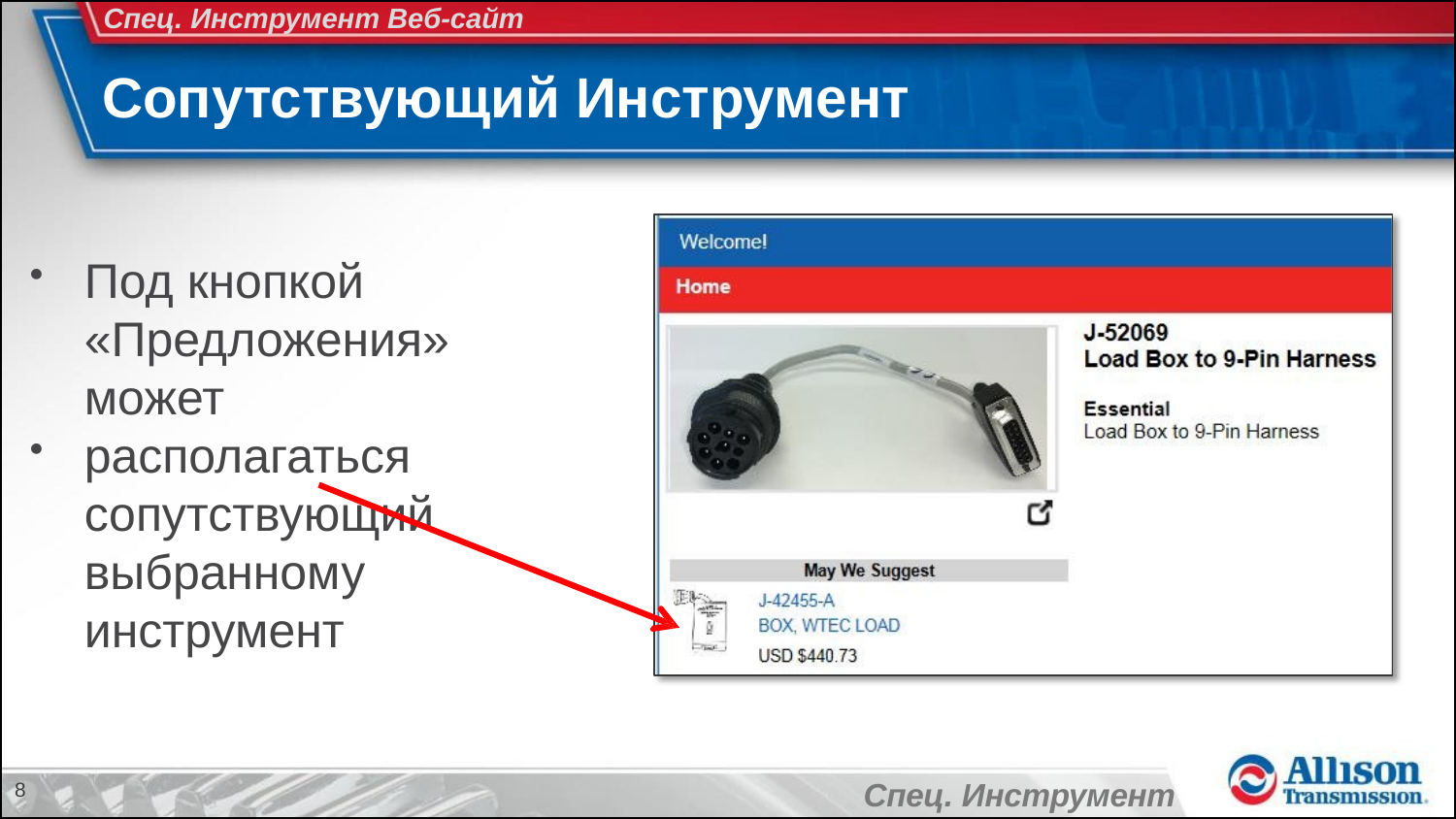

Спец. Инструмент Веб-сайт
# Сопутствующий Инструмент

Под кнопкой «Предложения» может
располагаться сопутствующий выбранному инструмент

8
Спец. Инструмент